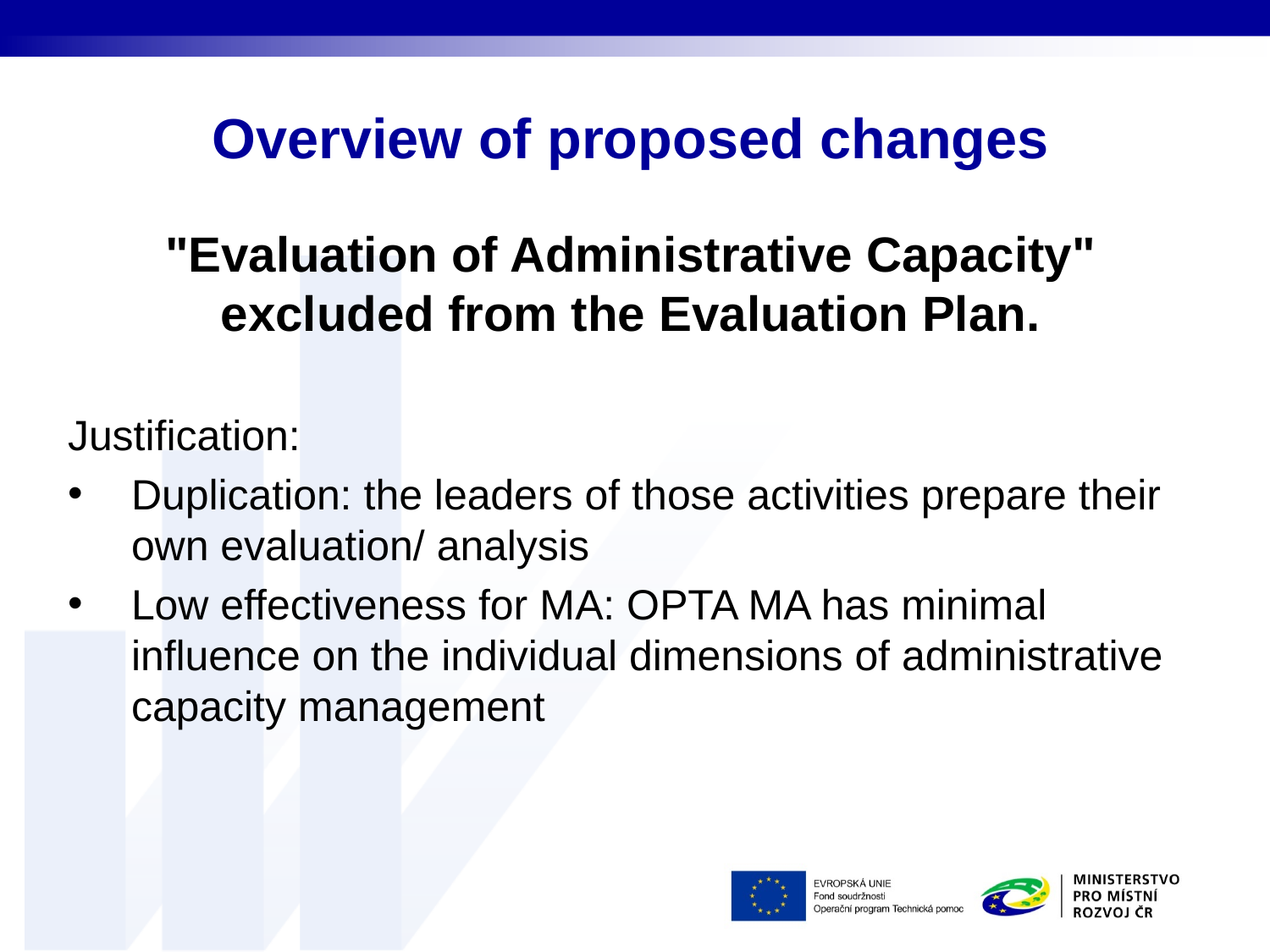

# Overview of proposed changes
"Evaluation of Administrative Capacity" excluded from the Evaluation Plan.

Justification:
Duplication: the leaders of those activities prepare their own evaluation/ analysis
Low effectiveness for MA: OPTA MA has minimal influence on the individual dimensions of administrative capacity management